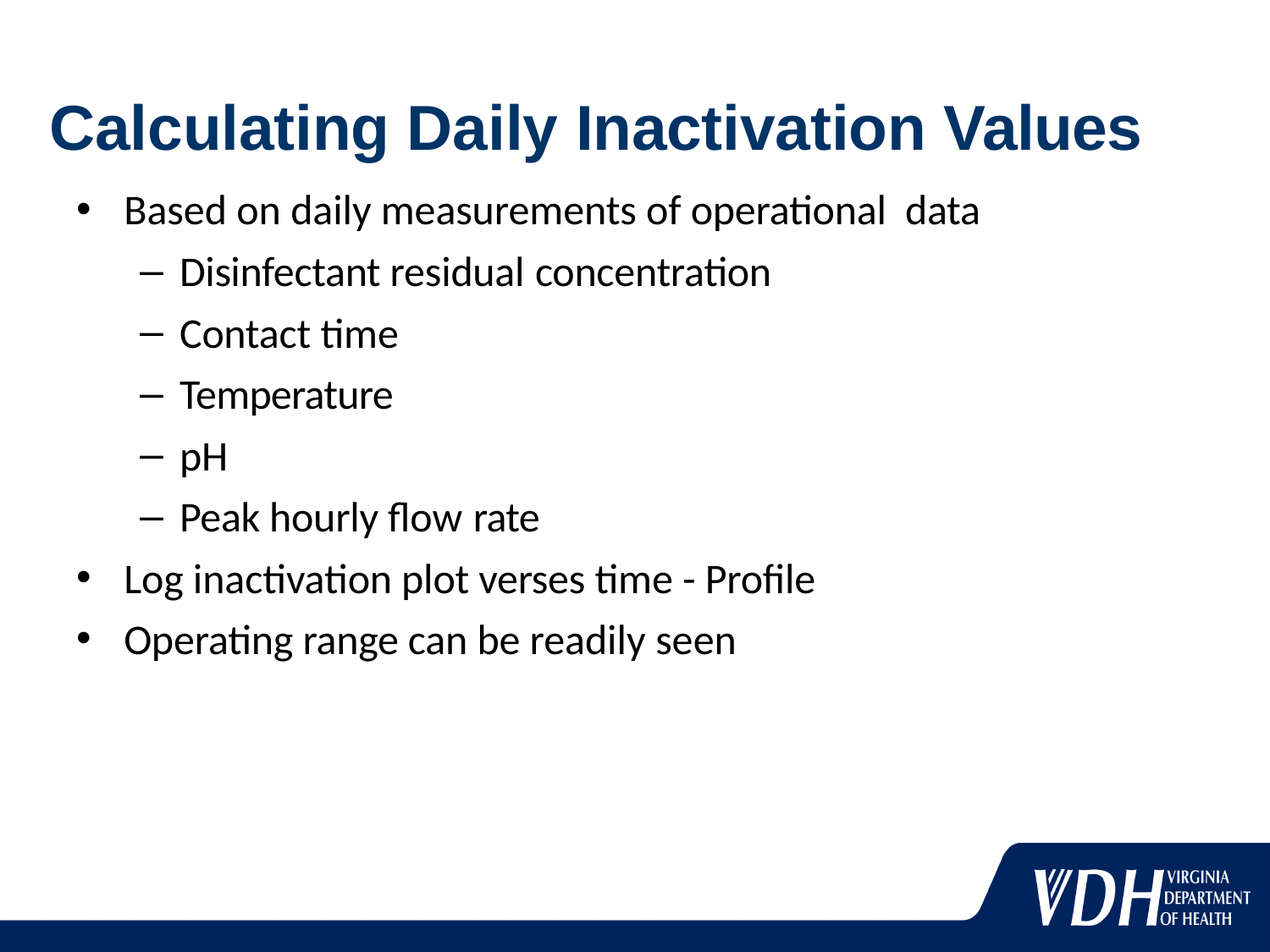

# Calculating Daily Inactivation Values
Based on daily measurements of operational  data
Disinfectant residual concentration
Contact time
Temperature
pH
Peak hourly flow rate
Log inactivation plot verses time - Profile
Operating range can be readily seen